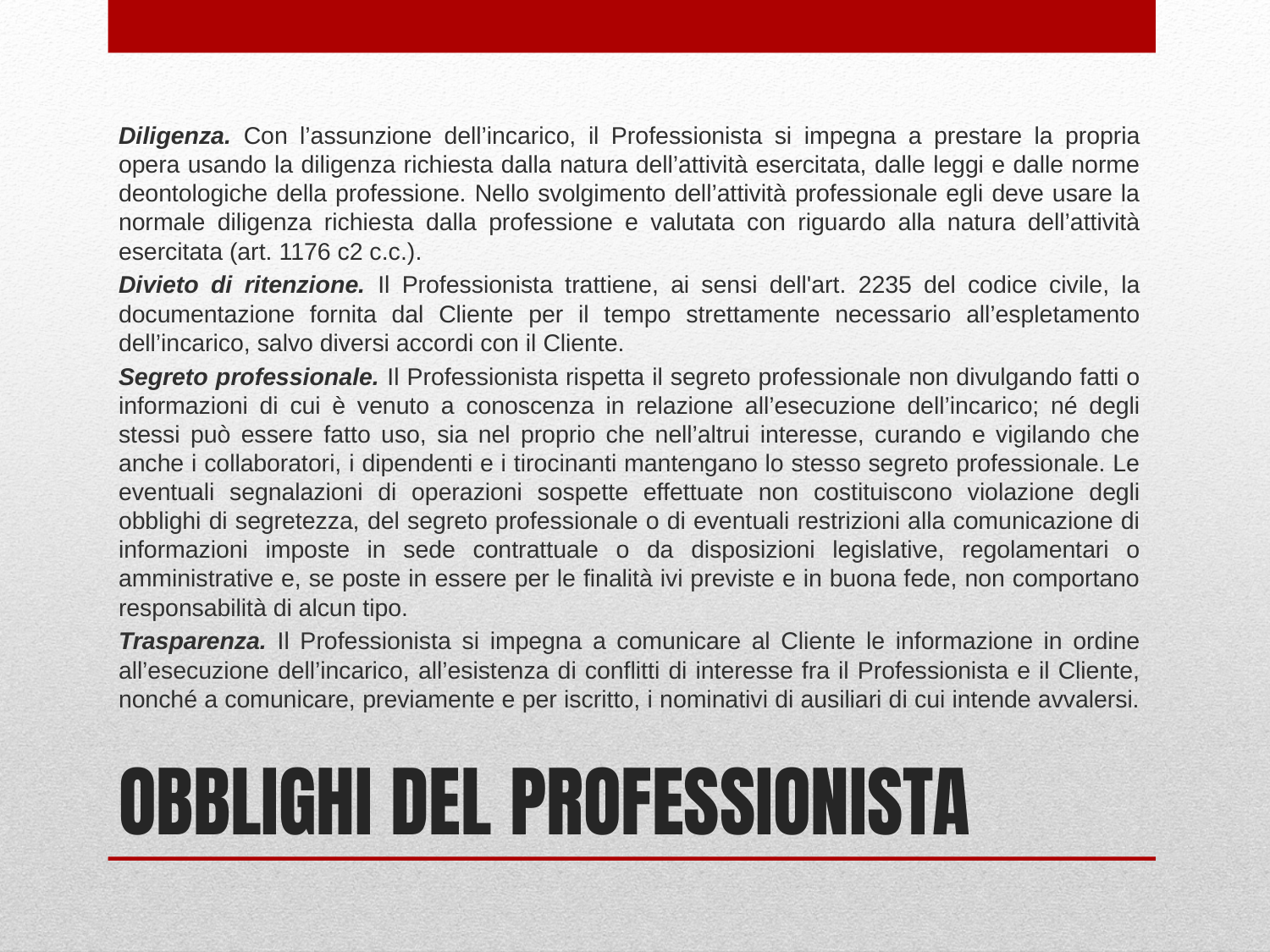

Diligenza. Con l’assunzione dell’incarico, il Professionista si impegna a prestare la propria opera usando la diligenza richiesta dalla natura dell’attività esercitata, dalle leggi e dalle norme deontologiche della professione. Nello svolgimento dell’attività professionale egli deve usare la normale diligenza richiesta dalla professione e valutata con riguardo alla natura dell’attività esercitata (art. 1176 c2 c.c.).
Divieto di ritenzione. Il Professionista trattiene, ai sensi dell'art. 2235 del codice civile, la documentazione fornita dal Cliente per il tempo strettamente necessario all’espletamento dell’incarico, salvo diversi accordi con il Cliente.
Segreto professionale. Il Professionista rispetta il segreto professionale non divulgando fatti o informazioni di cui è venuto a conoscenza in relazione all’esecuzione dell’incarico; né degli stessi può essere fatto uso, sia nel proprio che nell’altrui interesse, curando e vigilando che anche i collaboratori, i dipendenti e i tirocinanti mantengano lo stesso segreto professionale. Le eventuali segnalazioni di operazioni sospette effettuate non costituiscono violazione degli obblighi di segretezza, del segreto professionale o di eventuali restrizioni alla comunicazione di informazioni imposte in sede contrattuale o da disposizioni legislative, regolamentari o amministrative e, se poste in essere per le finalità ivi previste e in buona fede, non comportano responsabilità di alcun tipo.
Trasparenza. Il Professionista si impegna a comunicare al Cliente le informazione in ordine all’esecuzione dell’incarico, all’esistenza di conflitti di interesse fra il Professionista e il Cliente, nonché a comunicare, previamente e per iscritto, i nominativi di ausiliari di cui intende avvalersi.
# OBBLIGHI DEL PROFESSIONISTA